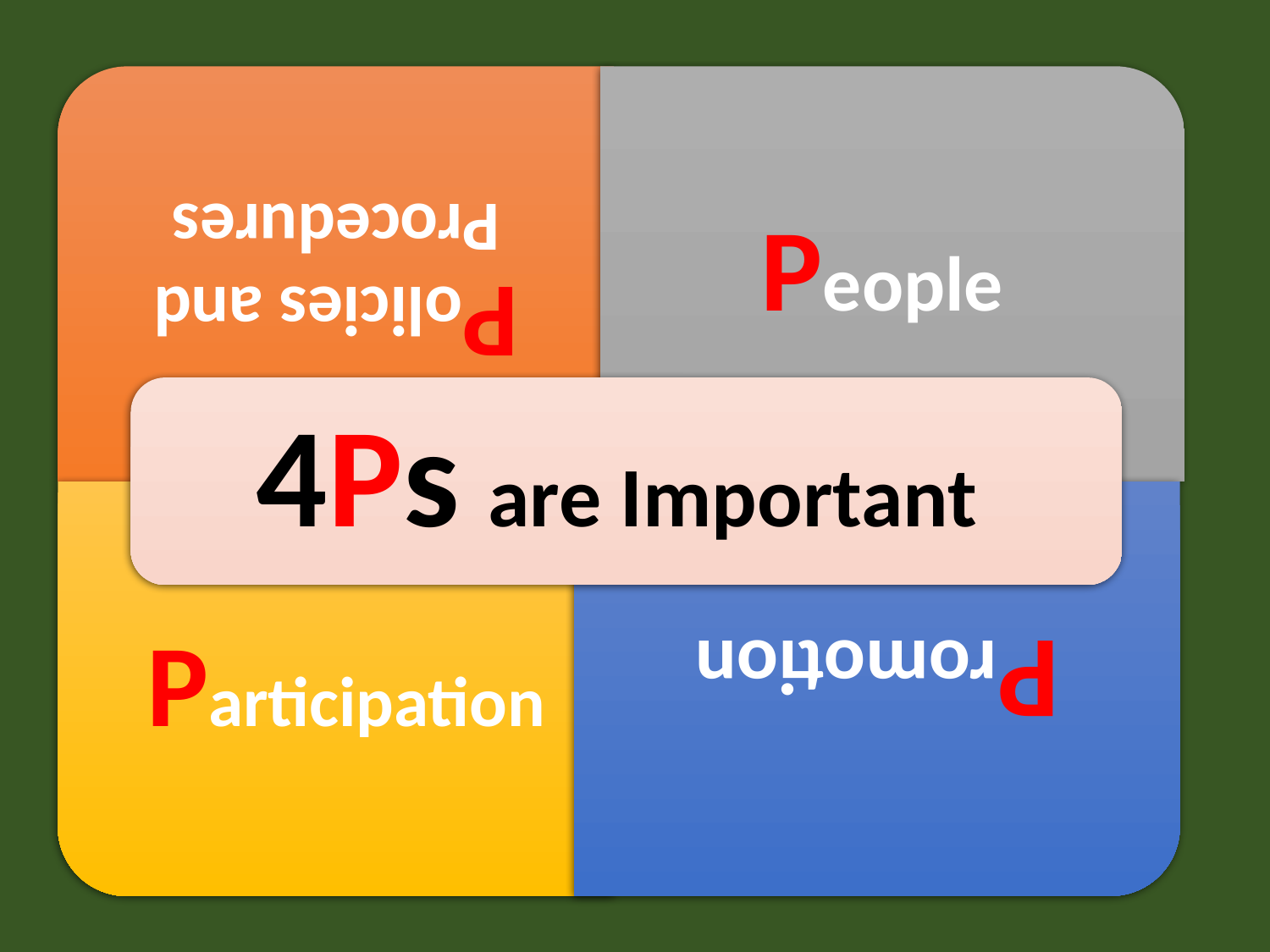

Policies and Procedures
People
Participation
Promotion
4Ps are Important